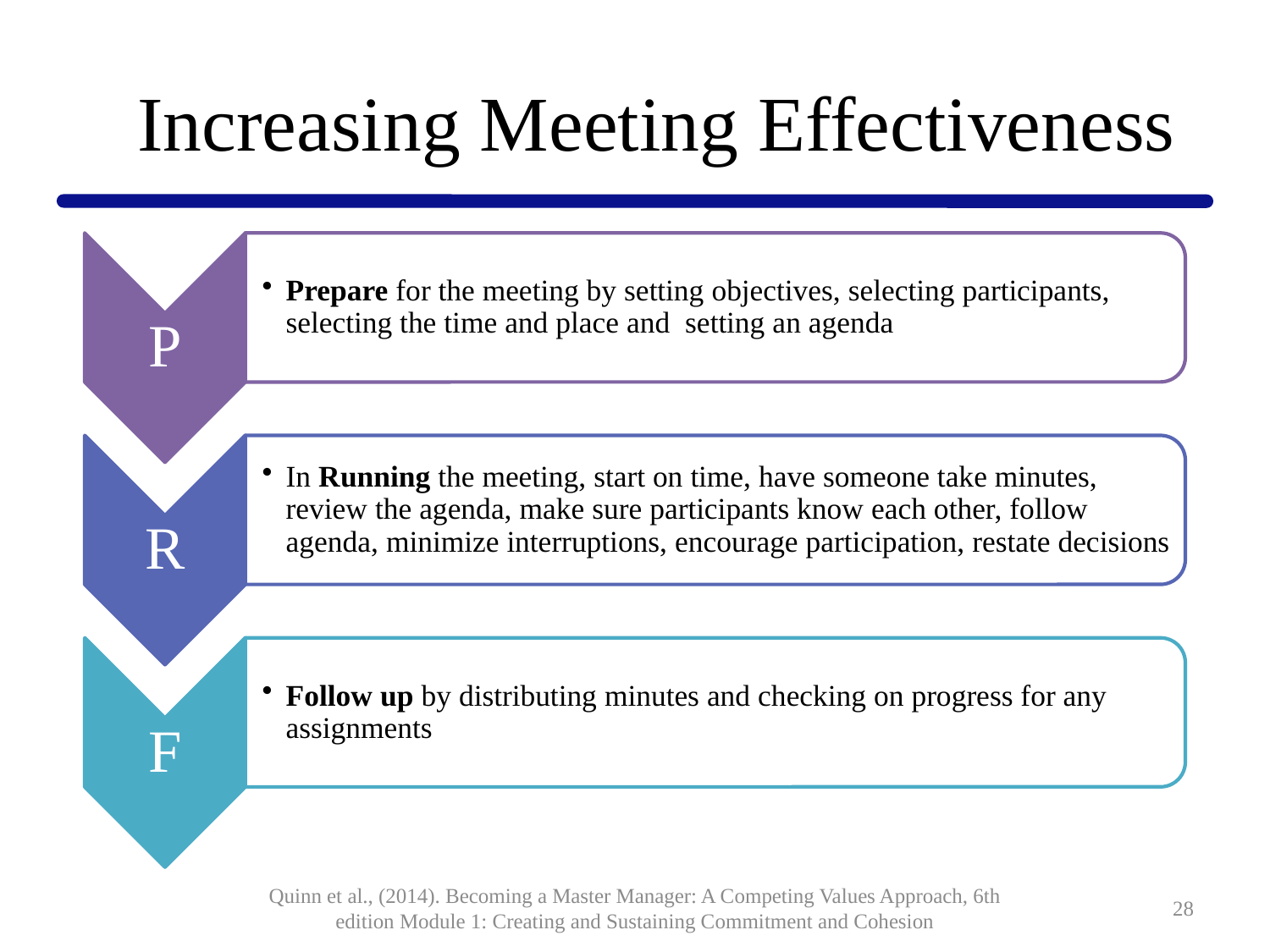

# Increasing Meeting Effectiveness
P
Prepare for the meeting by setting objectives, selecting participants, selecting the time and place and  setting an agenda
R
In Running the meeting, start on time, have someone take minutes, review the agenda, make sure participants know each other, follow agenda, minimize interruptions, encourage participation, restate decisions
F
Follow up by distributing minutes and checking on progress for any assignments
Quinn et al., (2014). Becoming a Master Manager: A Competing Values Approach, 6th edition Module 1: Creating and Sustaining Commitment and Cohesion
28